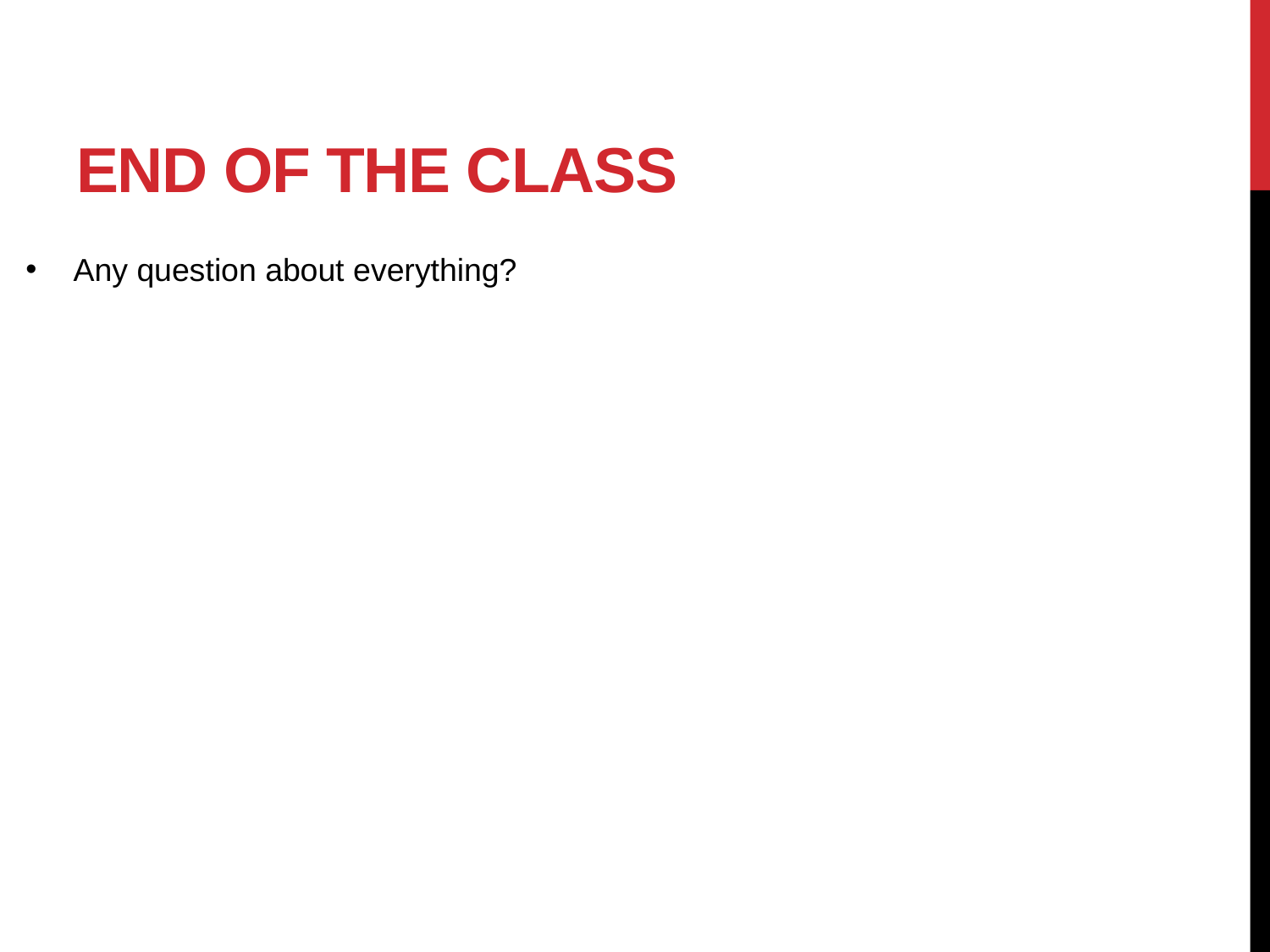

# End of the class
Any question about everything?